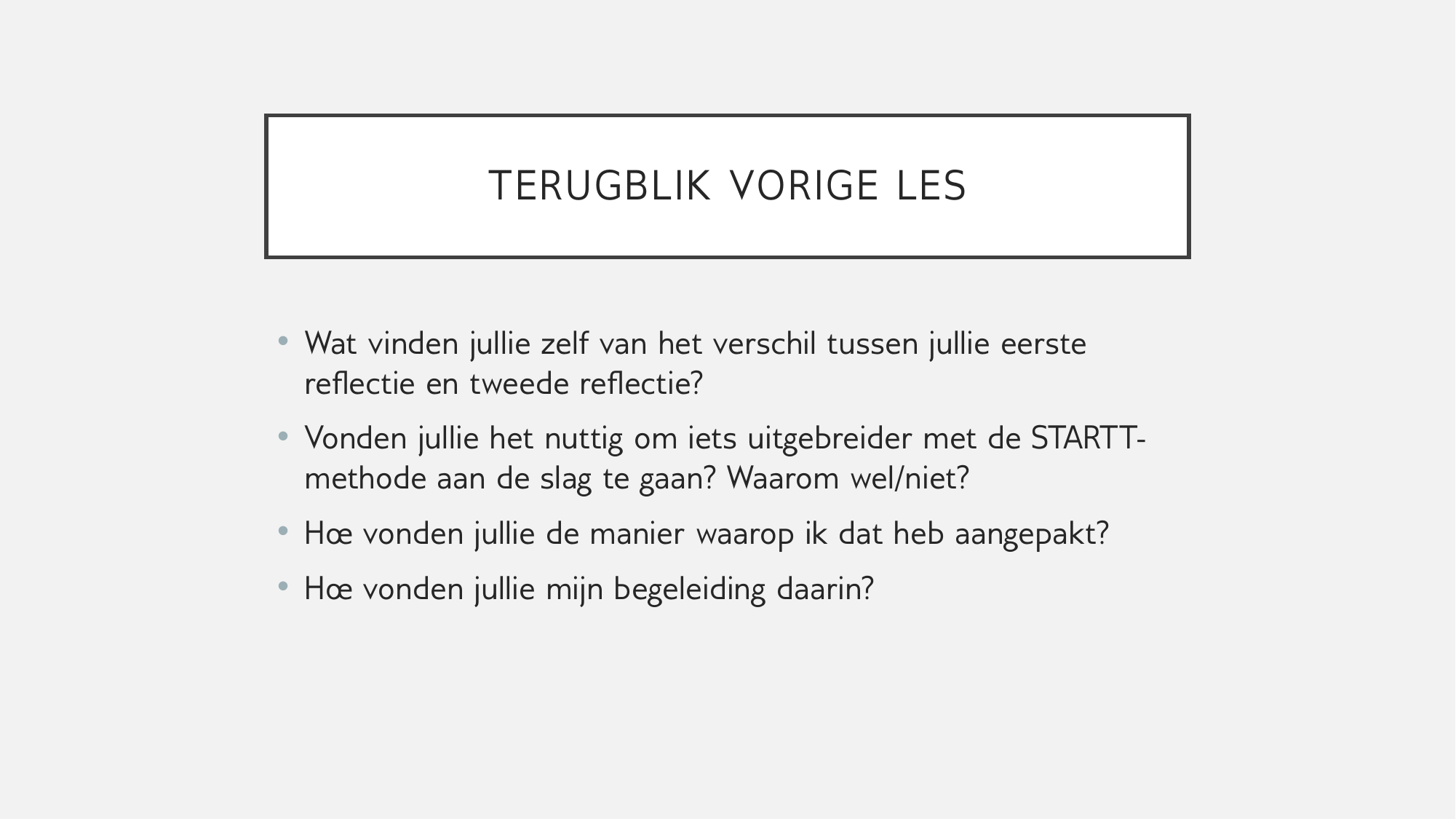

# Terugblik vorige les
Wat vinden jullie zelf van het verschil tussen jullie eerste reflectie en tweede reflectie?
Vonden jullie het nuttig om iets uitgebreider met de STARTT-methode aan de slag te gaan? Waarom wel/niet?
Hoe vonden jullie de manier waarop ik dat heb aangepakt?
Hoe vonden jullie mijn begeleiding daarin?